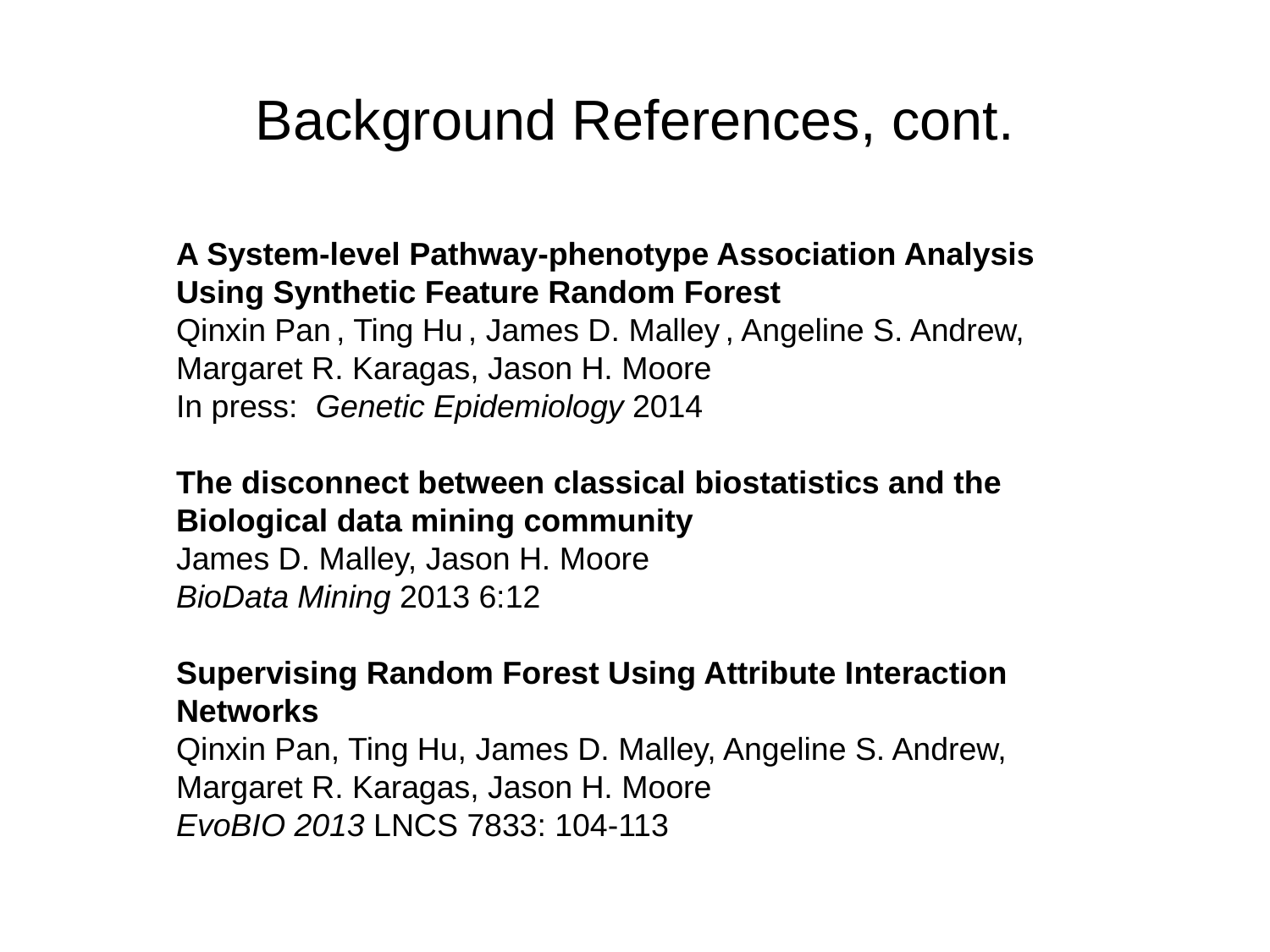

# Background References, cont.
A System-level Pathway-phenotype Association Analysis
Using Synthetic Feature Random Forest
Qinxin Pan , Ting Hu , James D. Malley , Angeline S. Andrew,
Margaret R. Karagas, Jason H. Moore
In press:  Genetic Epidemiology 2014

The disconnect between classical biostatistics and the
Biological data mining community
James D. Malley, Jason H. Moore
BioData Mining 2013 6:12

Supervising Random Forest Using Attribute Interaction Networks
Qinxin Pan, Ting Hu, James D. Malley, Angeline S. Andrew,
Margaret R. Karagas, Jason H. Moore
EvoBIO 2013 LNCS 7833: 104-113